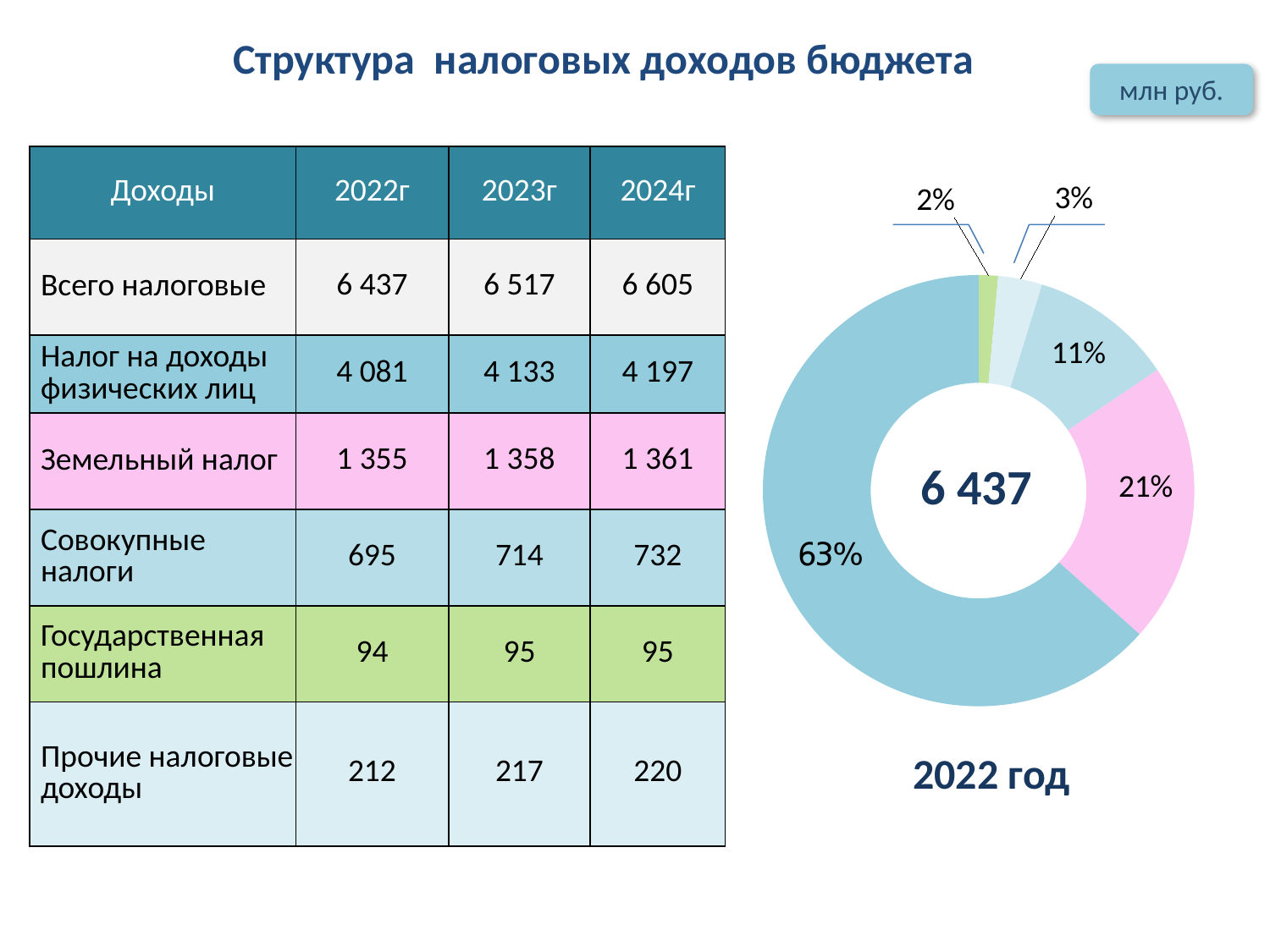

Структура  налоговых доходов бюджета
млн руб.
| Доходы | 2022г | 2023г | 2024г |
| --- | --- | --- | --- |
| Всего налоговые | 6 437 | 6 517 | 6 605 |
| Налог на доходы физических лиц | 4 081 | 4 133 | 4 197 |
| Земельный налог | 1 355 | 1 358 | 1 361 |
| Совокупные налоги | 695 | 714 | 732 |
| Государственная пошлина | 94 | 95 | 95 |
| Прочие налоговые доходы | 212 | 217 | 220 |

### Chart

| Category | Продажи |
|---|---|
| Госпошлина | 94.0 |
| Прочие доходы | 212.0 |
| Совокупные налоги | 695.0 |
| Земельный налог | 1355.0 |
| НДФЛ | 4082.0 |
6 437
2022 год
19